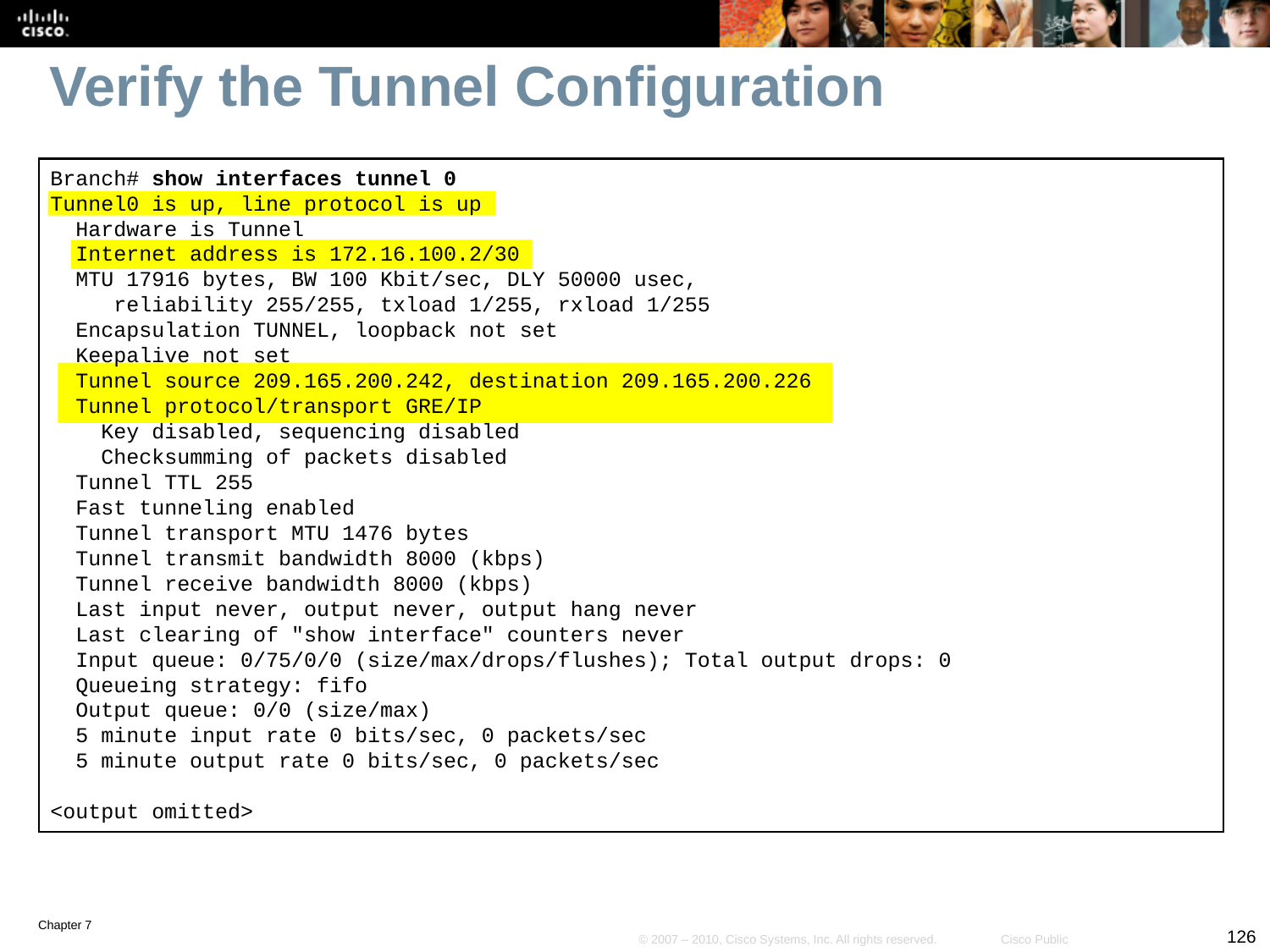

# Verify the Tunnel Configuration
Branch# show interfaces tunnel 0
Tunnel0 is up, line protocol is up
  Hardware is Tunnel
  Internet address is 172.16.100.2/30
  MTU 17916 bytes, BW 100 Kbit/sec, DLY 50000 usec,
     reliability 255/255, txload 1/255, rxload 1/255
  Encapsulation TUNNEL, loopback not set
  Keepalive not set
  Tunnel source 209.165.200.242, destination 209.165.200.226
  Tunnel protocol/transport GRE/IP
    Key disabled, sequencing disabled
    Checksumming of packets disabled
  Tunnel TTL 255
  Fast tunneling enabled
  Tunnel transport MTU 1476 bytes
  Tunnel transmit bandwidth 8000 (kbps)
  Tunnel receive bandwidth 8000 (kbps)
  Last input never, output never, output hang never
  Last clearing of "show interface" counters never
  Input queue: 0/75/0/0 (size/max/drops/flushes); Total output drops: 0
  Queueing strategy: fifo
  Output queue: 0/0 (size/max)
  5 minute input rate 0 bits/sec, 0 packets/sec
  5 minute output rate 0 bits/sec, 0 packets/sec

<output omitted>